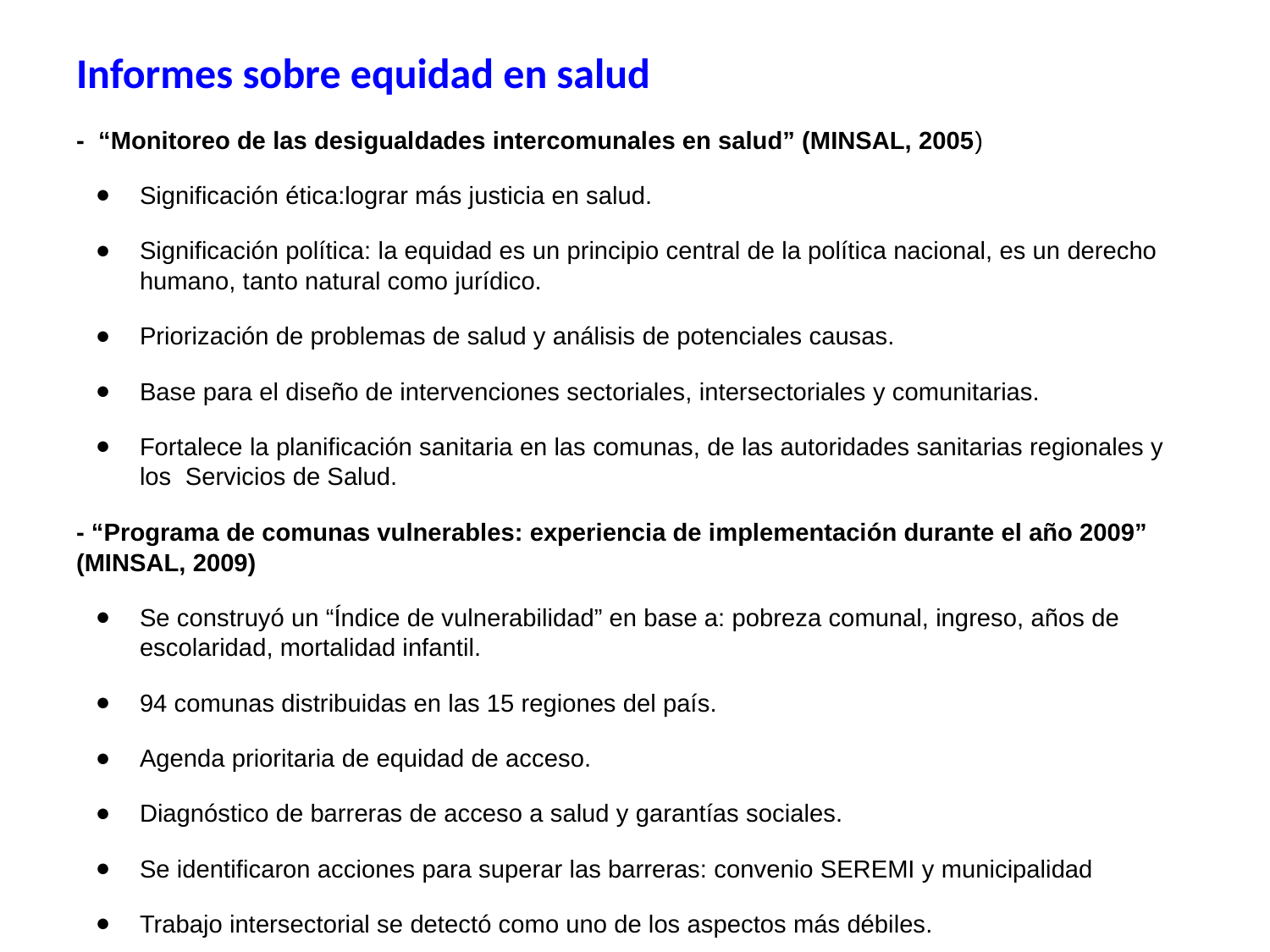

# Informes sobre equidad en salud
-  “Monitoreo de las desigualdades intercomunales en salud” (MINSAL, 2005)
Significación ética:lograr más justicia en salud.
Significación política: la equidad es un principio central de la política nacional, es un derecho humano, tanto natural como jurídico.
Priorización de problemas de salud y análisis de potenciales causas.
Base para el diseño de intervenciones sectoriales, intersectoriales y comunitarias.
Fortalece la planificación sanitaria en las comunas, de las autoridades sanitarias regionales y los  Servicios de Salud.
- “Programa de comunas vulnerables: experiencia de implementación durante el año 2009” (MINSAL, 2009)
Se construyó un “Índice de vulnerabilidad” en base a: pobreza comunal, ingreso, años de escolaridad, mortalidad infantil.
94 comunas distribuidas en las 15 regiones del país.
Agenda prioritaria de equidad de acceso.
Diagnóstico de barreras de acceso a salud y garantías sociales.
Se identificaron acciones para superar las barreras: convenio SEREMI y municipalidad
Trabajo intersectorial se detectó como uno de los aspectos más débiles.
-Documento “Estrategia Nacional de Salud para el cumplimiento de los OS 2011-2020” (MINSAL,2011)
Priorización de 54 temas de salud
Comunas priorizadas para enfocar las intervenciones de salud en base a AVPP.
Enfoque de equidad transversal a los 9 objetivos sanitarios.